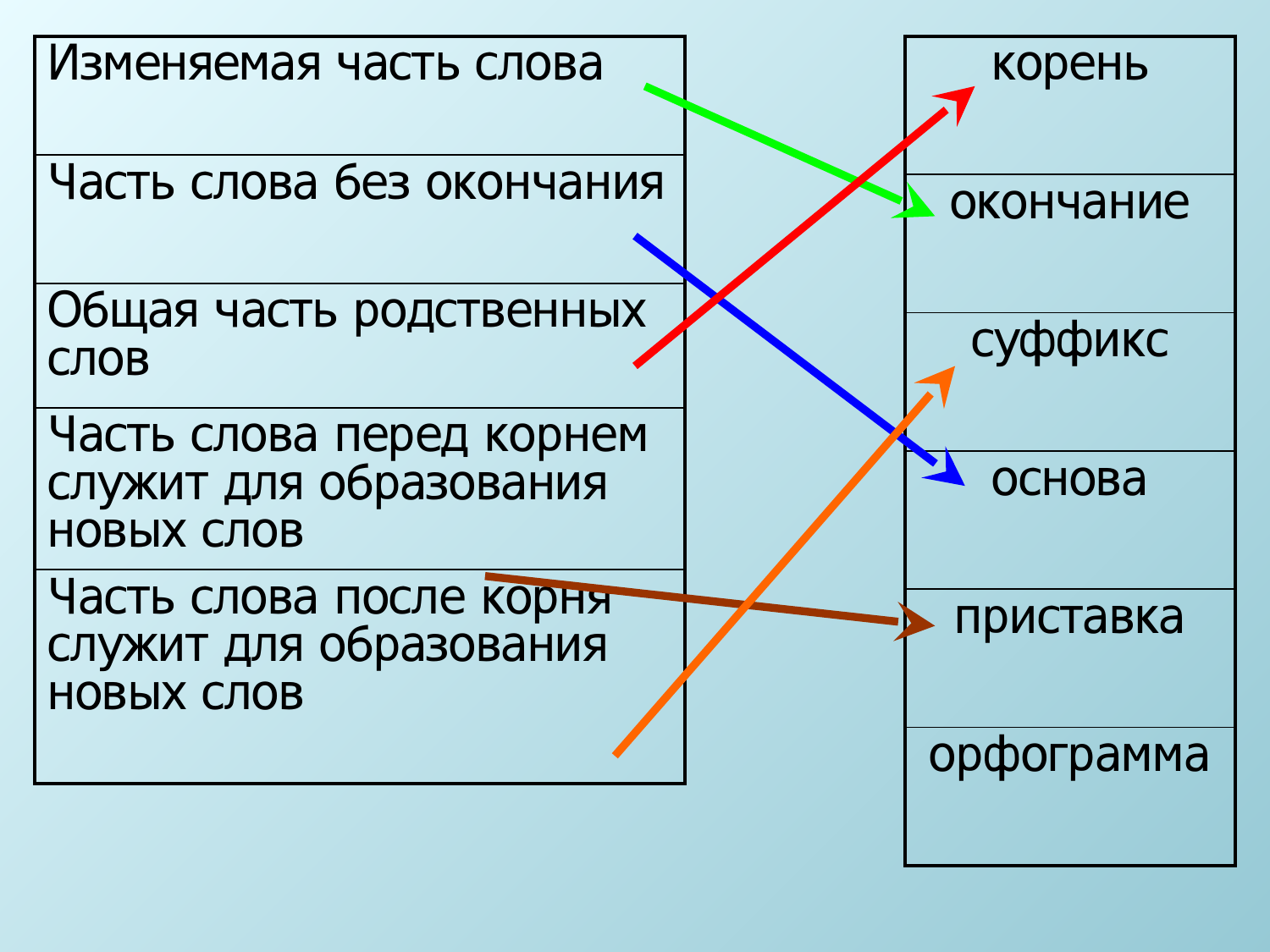

| Изменяемая часть слова |
| --- |
| Часть слова без окончания |
| Общая часть родственных слов |
| Часть слова перед корнем служит для образования новых слов |
| Часть слова после корня служит для образования новых слов |
| корень |
| --- |
| окончание |
| суффикс |
| основа |
| приставка |
| орфограмма |